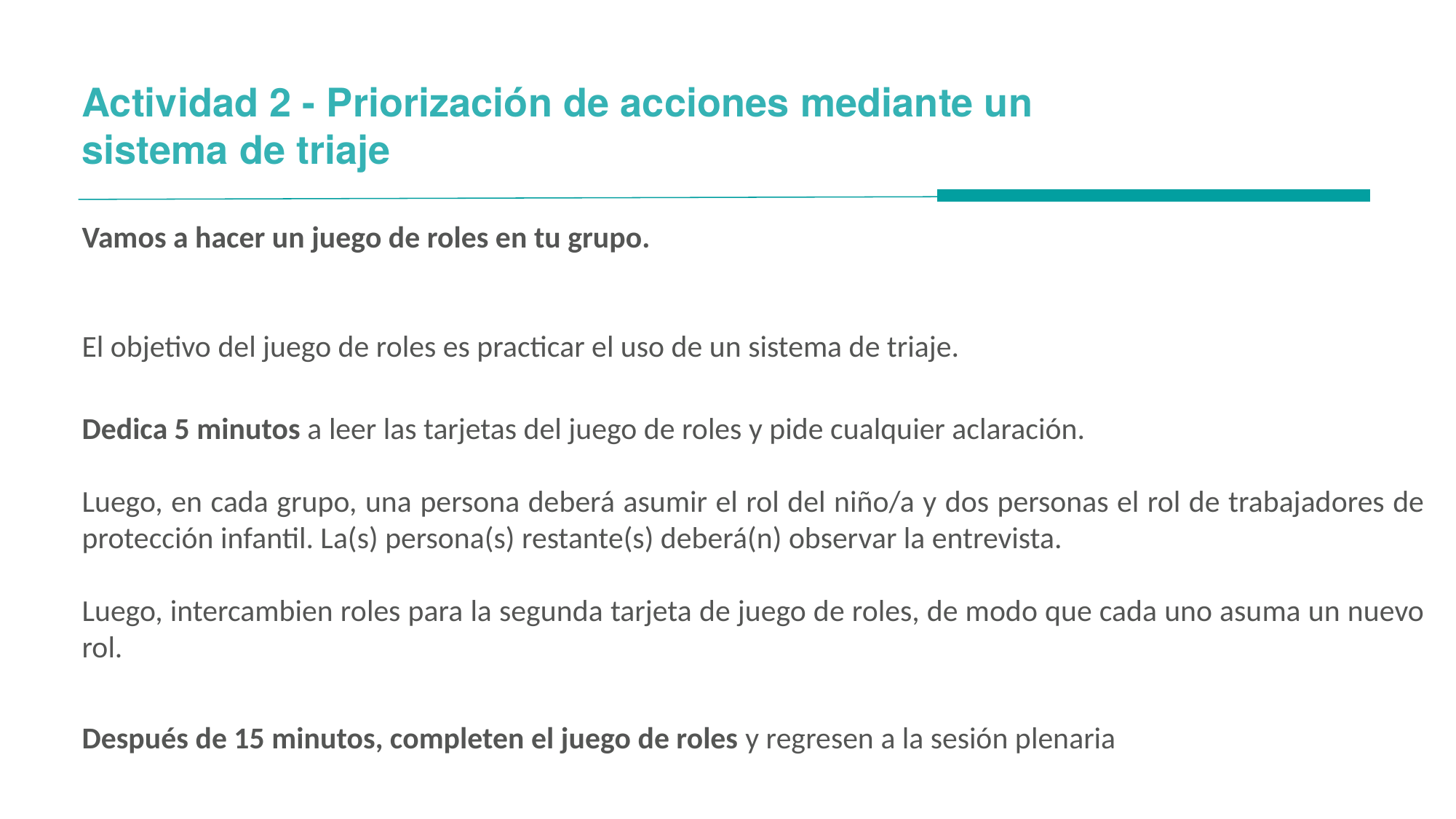

Actividad 2 - Priorización de acciones mediante un sistema de triaje
Vamos a hacer un juego de roles en tu grupo.

El objetivo del juego de roles es practicar el uso de un sistema de triaje.

Dedica 5 minutos a leer las tarjetas del juego de roles y pide cualquier aclaración.

Luego, en cada grupo, una persona deberá asumir el rol del niño/a y dos personas el rol de trabajadores de protección infantil. La(s) persona(s) restante(s) deberá(n) observar la entrevista.

Luego, intercambien roles para la segunda tarjeta de juego de roles, de modo que cada uno asuma un nuevo rol.

Después de 15 minutos, completen el juego de roles y regresen a la sesión plenaria